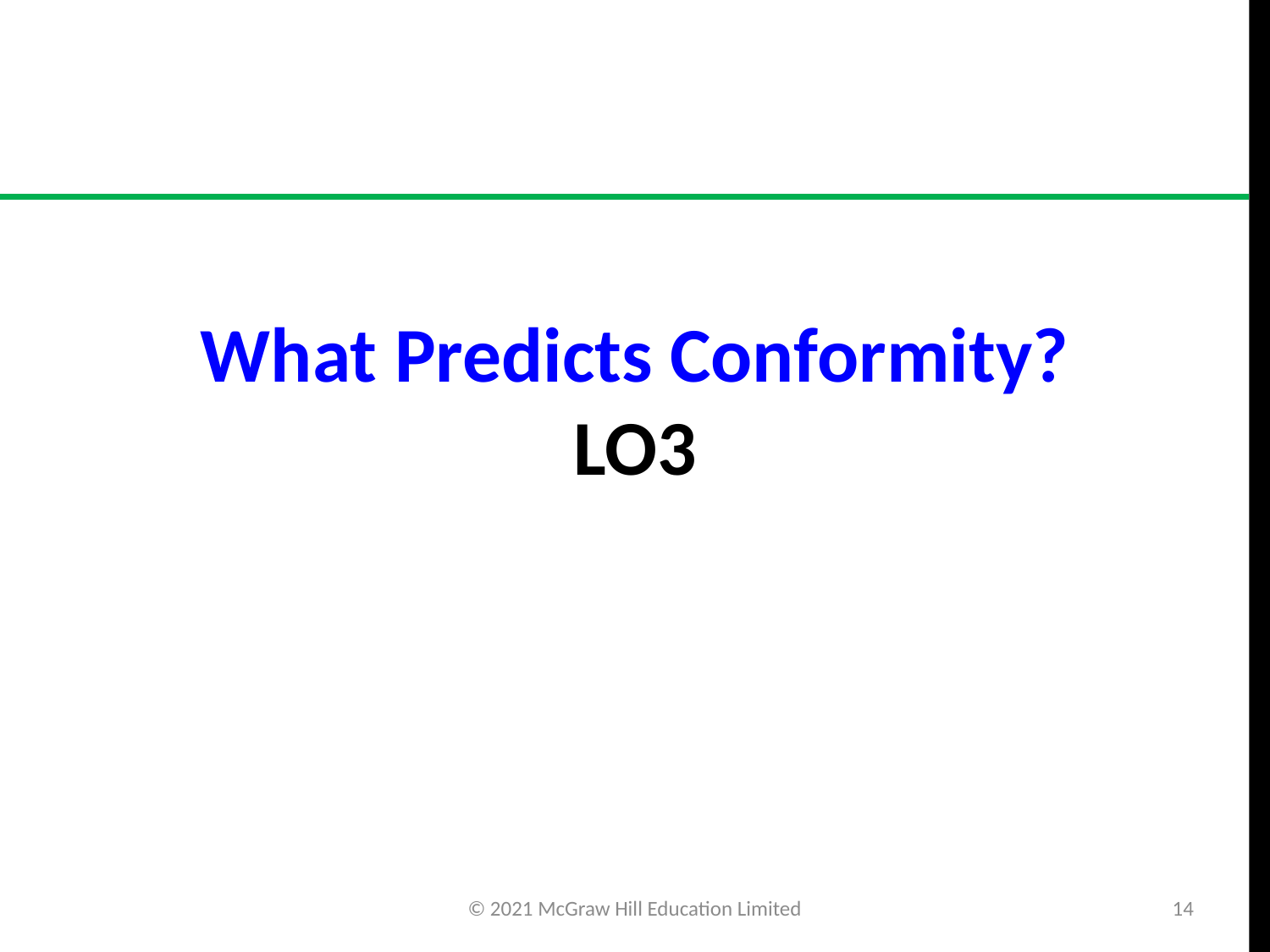

# What Predicts Conformity? LO3

© 2021 McGraw Hill Education Limited
14